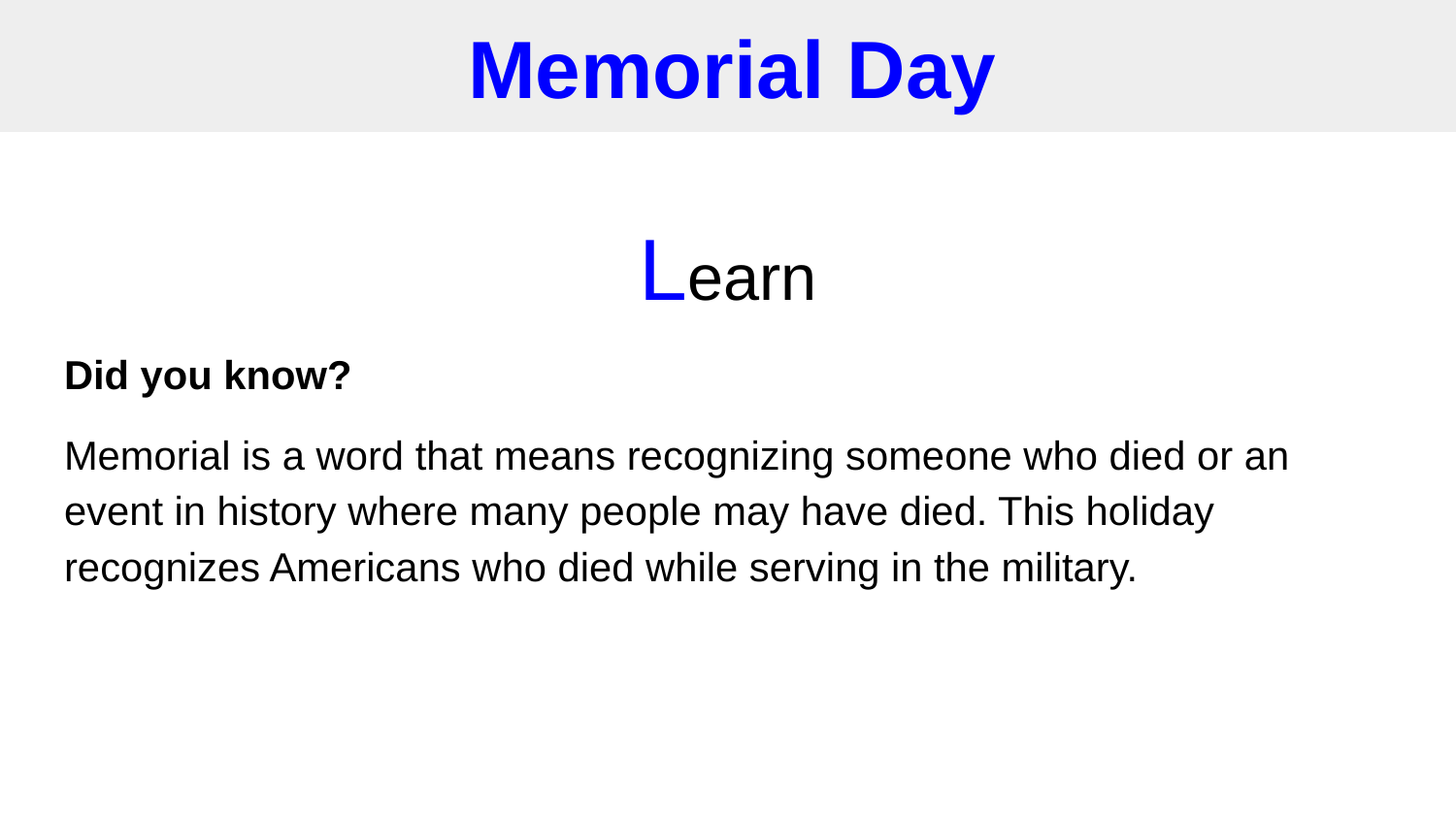

# Memorial Day
Learn
Did you know?
Memorial is a word that means recognizing someone who died or an event in history where many people may have died. This holiday recognizes Americans who died while serving in the military.